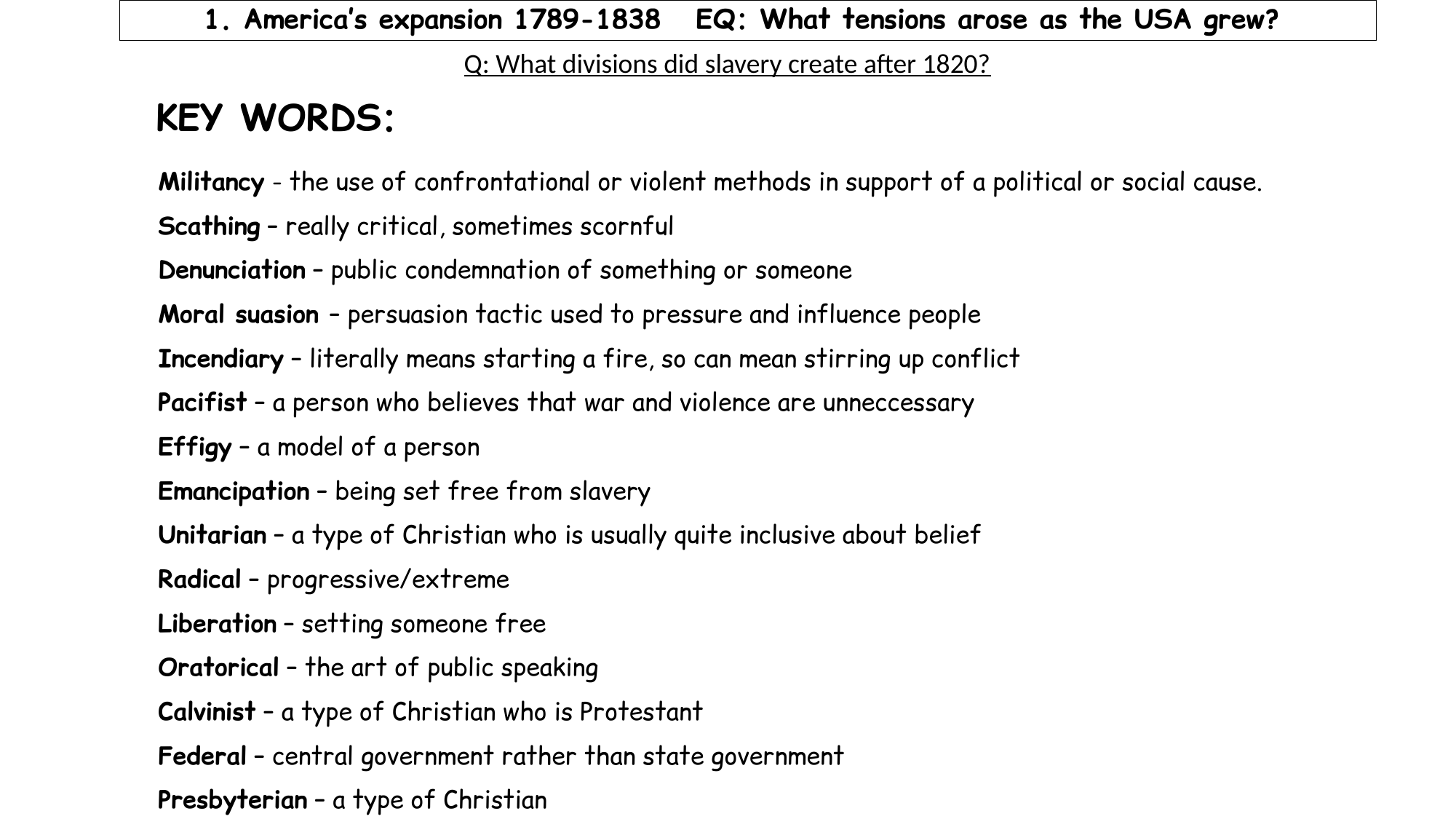

1. America’s expansion 1789-1838   EQ: What tensions arose as the USA grew?
# KEY WORDS:
Q: What divisions did slavery create after 1820?
Militancy - the use of confrontational or violent methods in support of a political or social cause.
Scathing – really critical, sometimes scornful
Denunciation – public condemnation of something or someone
Moral suasion – persuasion tactic used to pressure and influence people
Incendiary – literally means starting a fire, so can mean stirring up conflict
Pacifist – a person who believes that war and violence are unneccessary
Effigy – a model of a person
Emancipation – being set free from slavery
Unitarian – a type of Christian who is usually quite inclusive about belief
Radical – progressive/extreme
Liberation – setting someone free
Oratorical – the art of public speaking
Calvinist – a type of Christian who is Protestant
Federal – central government rather than state government
Presbyterian – a type of Christian